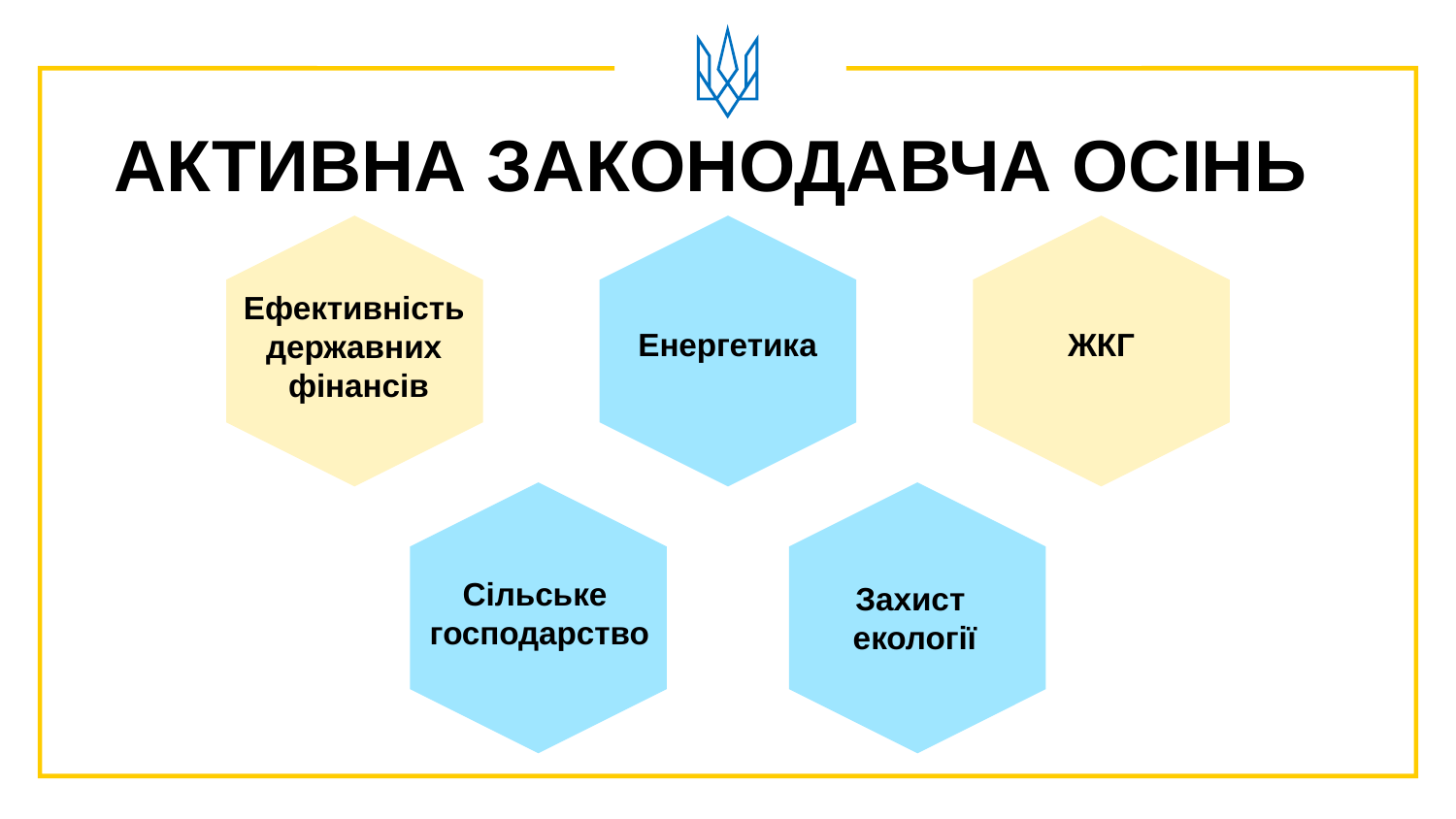

АКТИВНА ЗАКОНОДАВЧА ОСІНЬ

Ефективність
державних
фінансів
Енергетика
ЖКГ

Сільське
господарство
Захист
екології